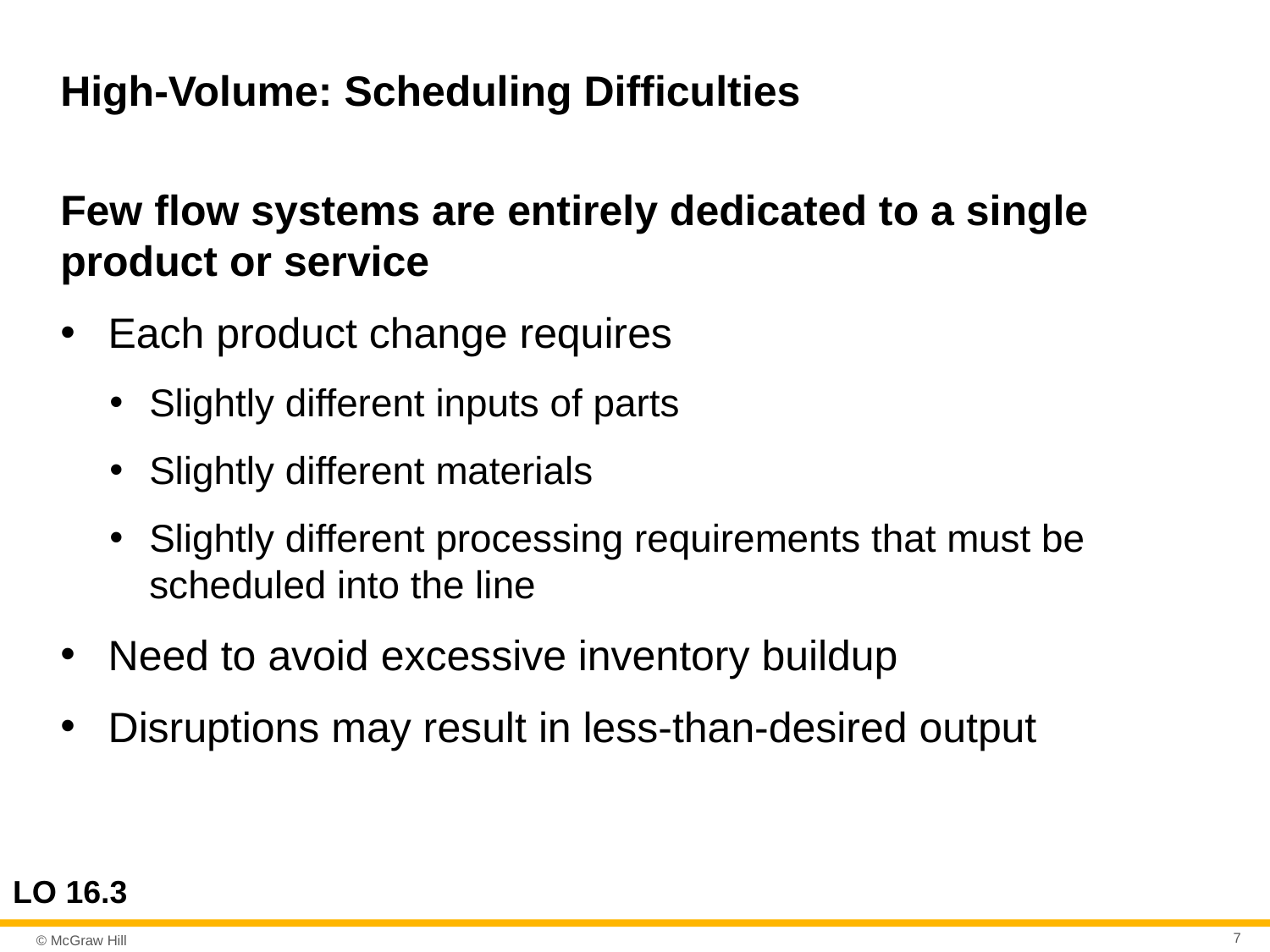

# High-Volume: Scheduling Difficulties
Few flow systems are entirely dedicated to a single product or service
Each product change requires
Slightly different inputs of parts
Slightly different materials
Slightly different processing requirements that must be scheduled into the line
Need to avoid excessive inventory buildup
Disruptions may result in less-than-desired output
LO 16.3